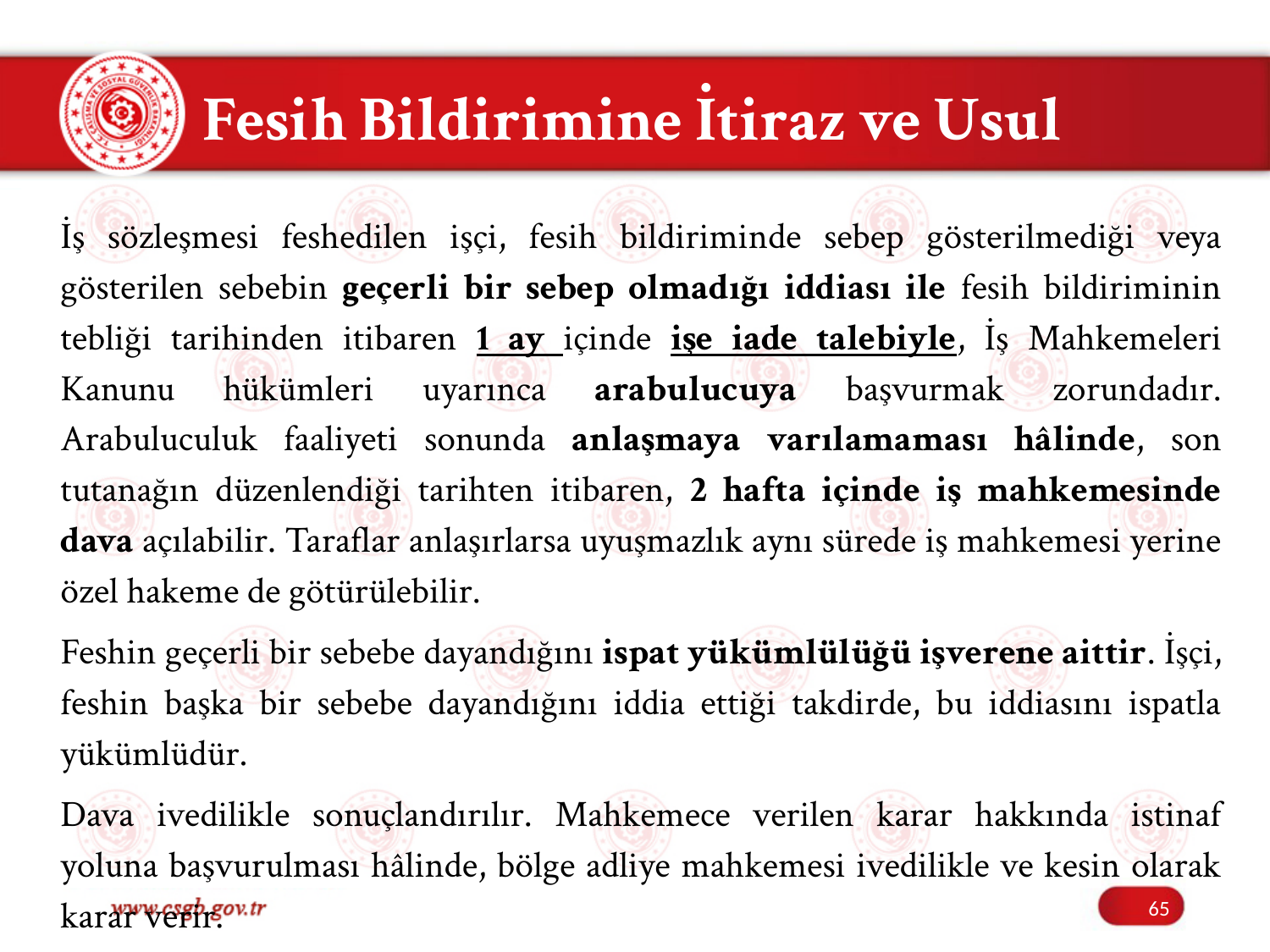

# Fesih Bildirimine İtiraz ve Usul
İş sözleşmesi feshedilen işçi, fesih bildiriminde sebep gösterilmediği veya gösterilen sebebin geçerli bir sebep olmadığı iddiası ile fesih bildiriminin tebliği tarihinden itibaren 1 ay içinde işe iade talebiyle, İş Mahkemeleri Kanunu hükümleri uyarınca arabulucuya başvurmak zorundadır. Arabuluculuk faaliyeti sonunda anlaşmaya varılamaması hâlinde, son tutanağın düzenlendiği tarihten itibaren, 2 hafta içinde iş mahkemesinde dava açılabilir. Taraflar anlaşırlarsa uyuşmazlık aynı sürede iş mahkemesi yerine özel hakeme de götürülebilir.
Feshin geçerli bir sebebe dayandığını ispat yükümlülüğü işverene aittir. İşçi, feshin başka bir sebebe dayandığını iddia ettiği takdirde, bu iddiasını ispatla yükümlüdür.
Dava ivedilikle sonuçlandırılır. Mahkemece verilen karar hakkında istinaf yoluna başvurulması hâlinde, bölge adliye mahkemesi ivedilikle ve kesin olarak karar verir.
65